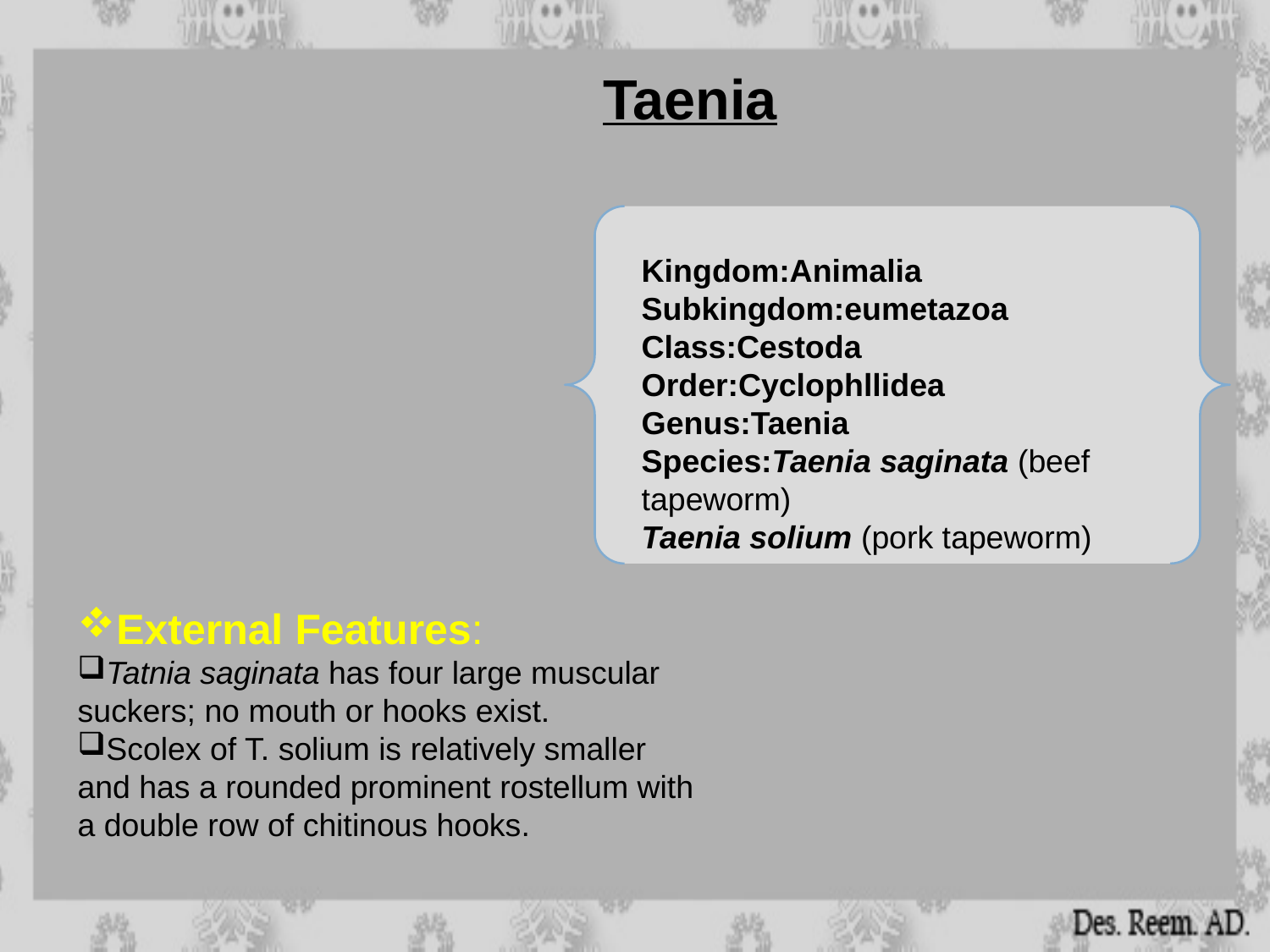

Taenia
Kingdom:Animalia
Subkingdom:eumetazoa
Class:Cestoda
Order:Cyclophllidea
Genus:Taenia
Species:Taenia saginata (beef tape­worm)
Taenia solium (pork tapeworm)

External Features:
Tatnia saginata has four large muscular suckers; no mouth or hooks exist.
Scolex of T. solium is relatively smaller and has a rounded prominent rostellum with a double row of chitinous hooks.